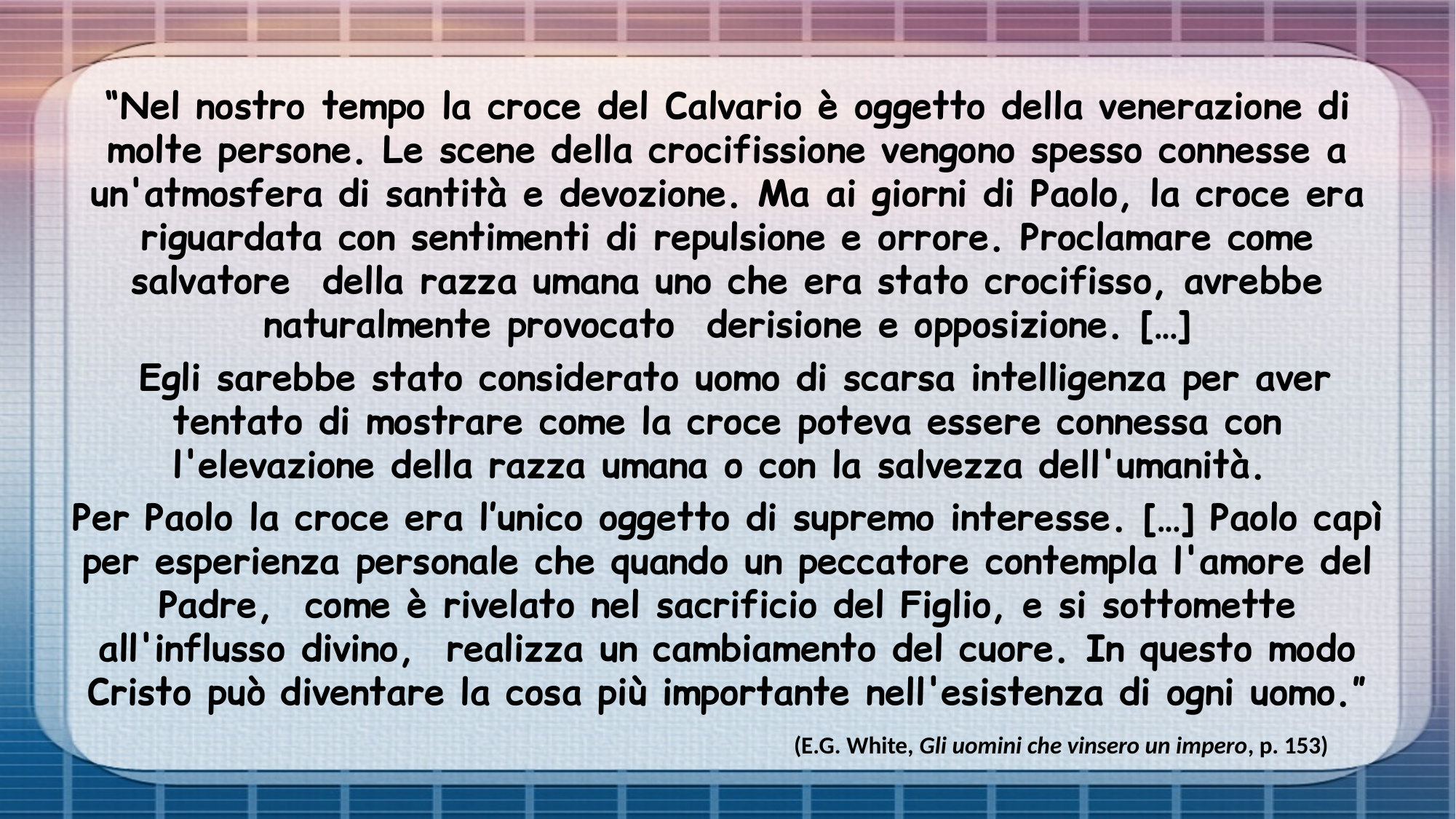

“Nel nostro tempo la croce del Calvario è oggetto della venerazione di molte persone. Le scene della crocifissione vengono spesso connesse a un'atmosfera di santità e devozione. Ma ai giorni di Paolo, la croce era riguardata con sentimenti di repulsione e orrore. Proclamare come salvatore  della razza umana uno che era stato crocifisso, avrebbe naturalmente provocato  derisione e opposizione. […]
 Egli sarebbe stato considerato uomo di scarsa intelligenza per aver tentato di mostrare come la croce poteva essere connessa con l'elevazione della razza umana o con la salvezza dell'umanità.
Per Paolo la croce era l’unico oggetto di supremo interesse. […] Paolo capì per esperienza personale che quando un peccatore contempla l'amore del Padre,  come è rivelato nel sacrificio del Figlio, e si sottomette all'influsso divino,  realizza un cambiamento del cuore. In questo modo Cristo può diventare la cosa più importante nell'esistenza di ogni uomo.”
(E.G. White, Gli uomini che vinsero un impero, p. 153)